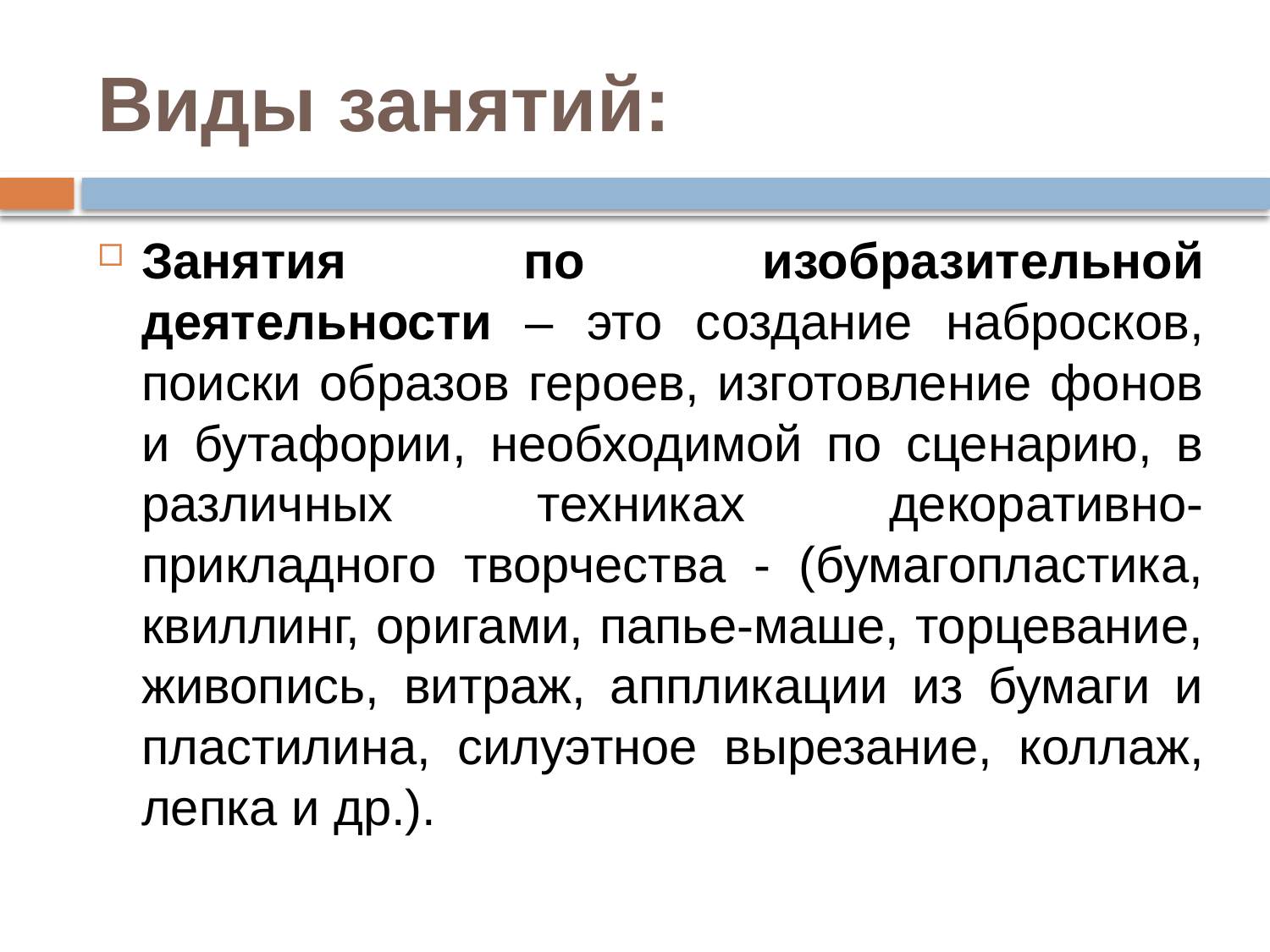

# Виды занятий:
Занятия по изобразительной деятельности – это создание набросков, поиски образов героев, изготовление фонов и бутафории, необходимой по сценарию, в различных техниках декоративно-прикладного творчества - (бумагопластика, квиллинг, оригами, папье-маше, торцевание, живопись, витраж, аппликации из бумаги и пластилина, силуэтное вырезание, коллаж, лепка и др.).